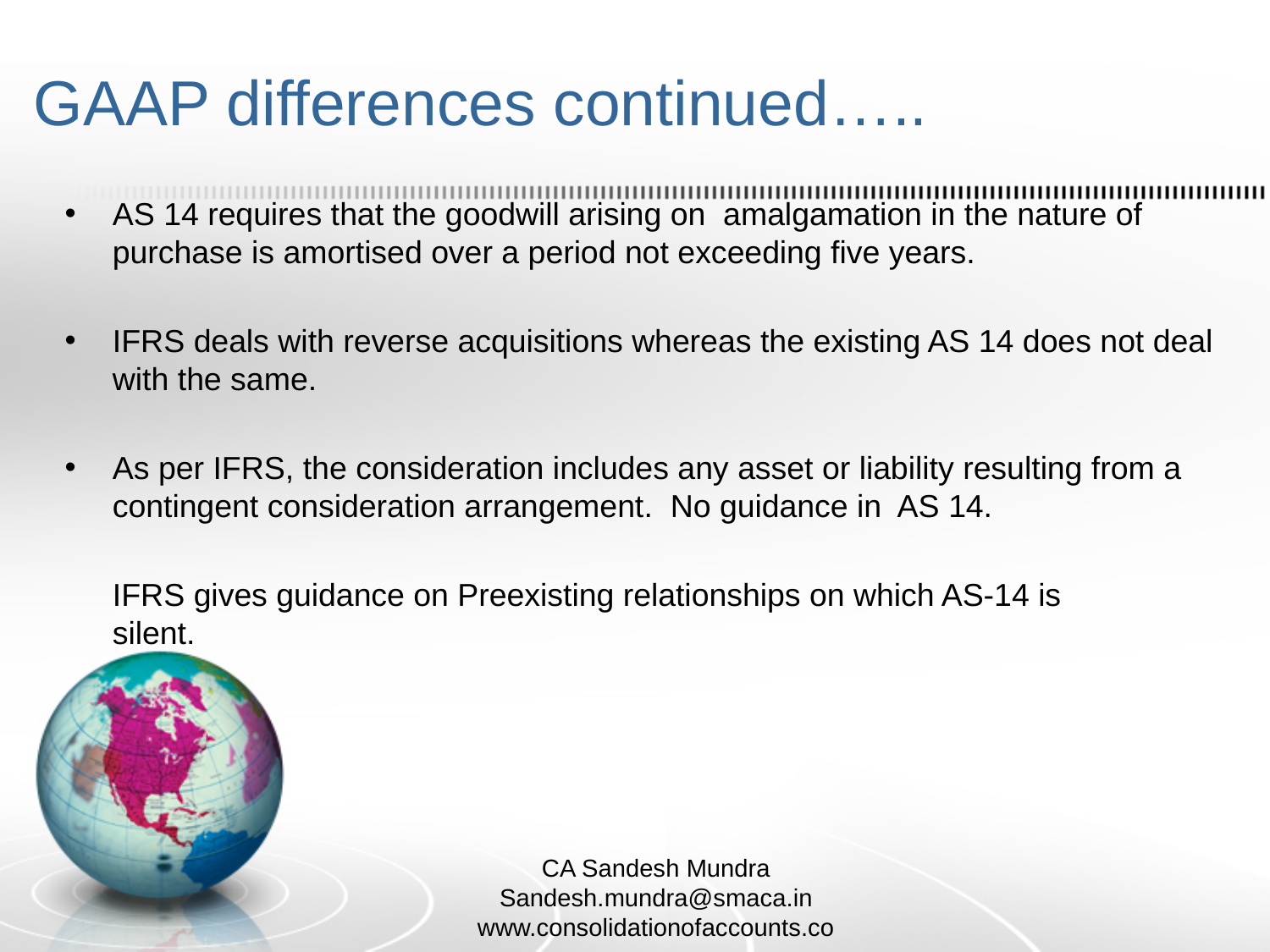

# GAAP differences continued…..
AS 14 requires that the goodwill arising on  amalgamation in the nature of purchase is amortised over a period not exceeding five years.

IFRS deals with reverse acquisitions whereas the existing AS 14 does not deal with the same.

As per IFRS, the consideration includes any asset or liability resulting from a contingent consideration arrangement.  No guidance in  AS 14.

	IFRS gives guidance on Preexisting relationships on which AS-14 is                     silent.